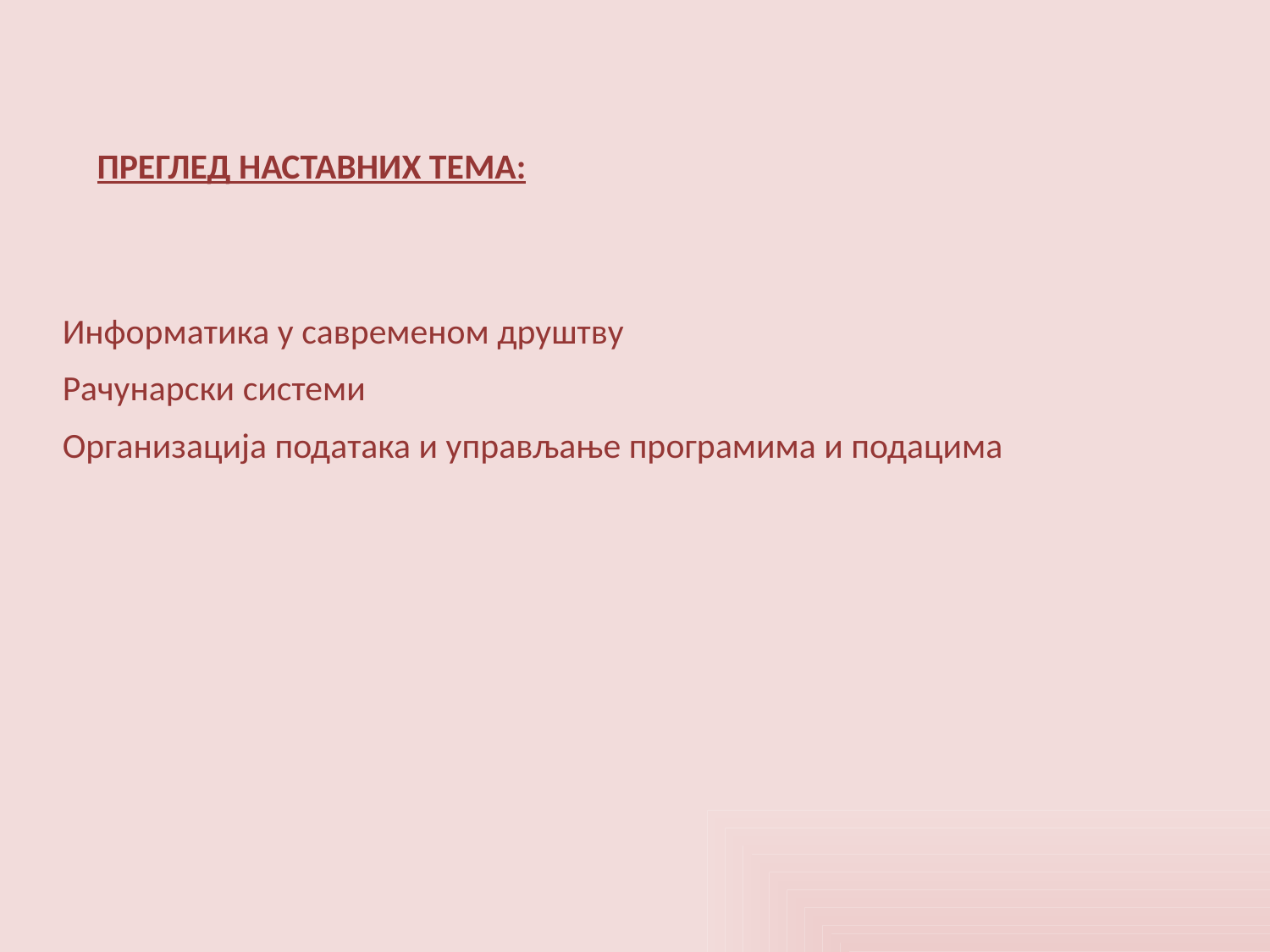

ПРЕГЛЕД НАСТАВНИХ ТЕМА:
| Информатика у савременом друштву |
| --- |
| Рачунарски системи |
| Организација података и управљање програмима и подацима |